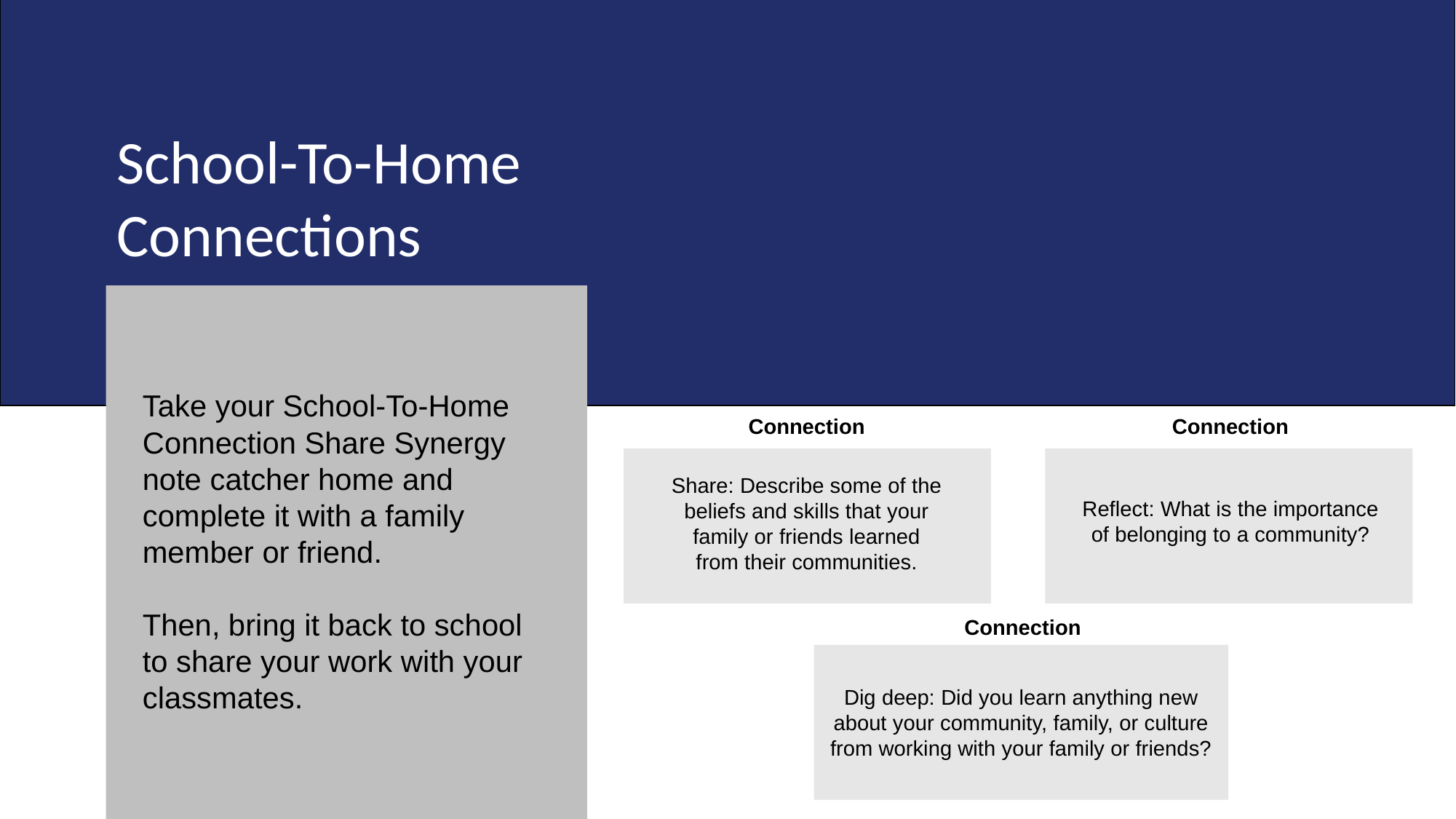

School-To-Home Connections

Take your School-To-Home Connection Share Synergy note catcher home and complete it with a family member or friend.

Then, bring it back to school to share your work with your classmates.
Connection
Connection

Share: Describe some of the beliefs and skills that your family or friends learned from their communities.
Reflect: What is the importance of belonging to a community?
Connection

Dig deep: Did you learn anything new about your community, family, or culture from working with your family or friends?